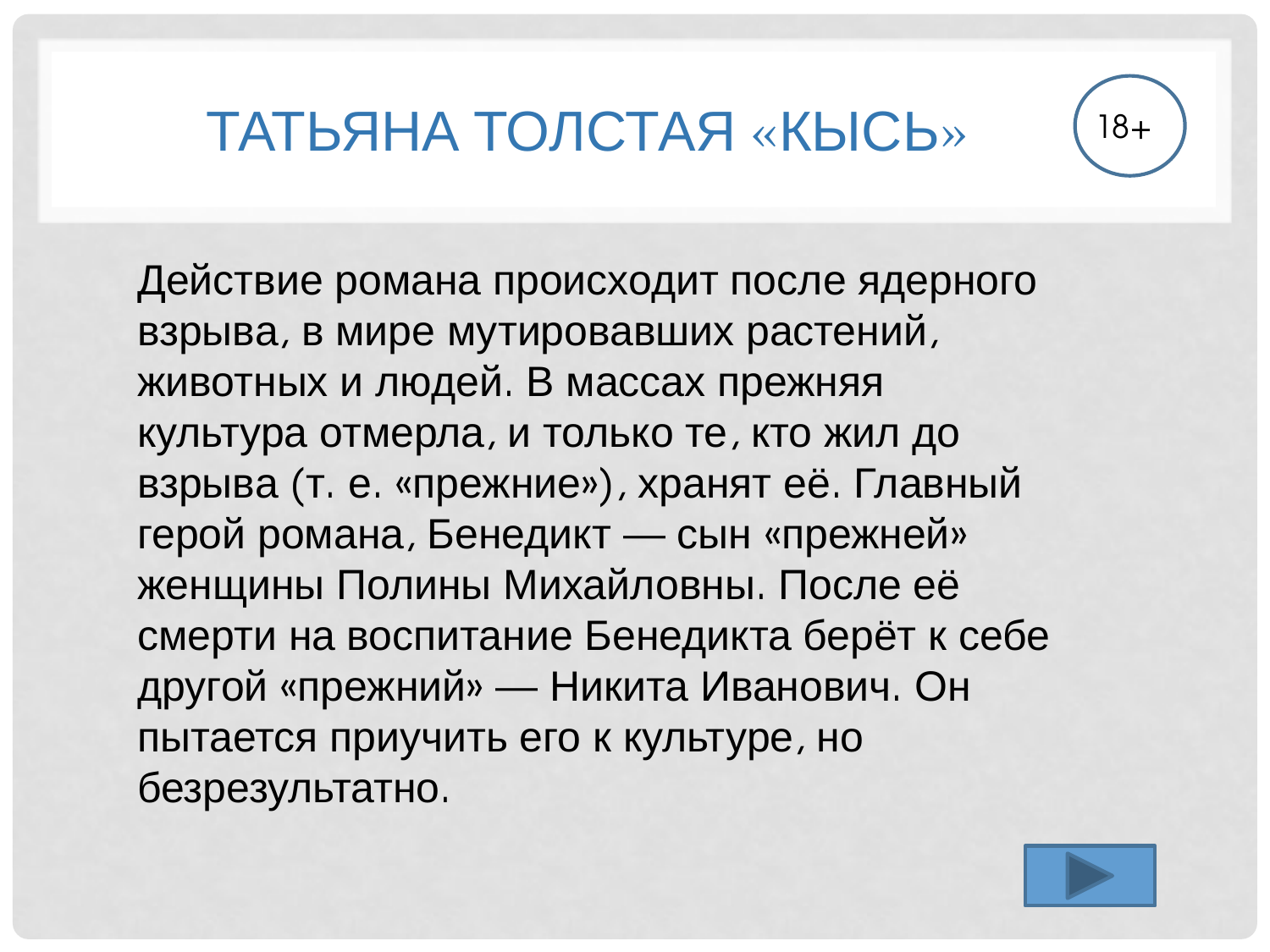

# Татьяна Толстая «Кысь»

18+
Действие романа происходит после ядерного взрыва, в мире мутировавших растений, животных и людей. В массах прежняя культура отмерла, и только те, кто жил до взрыва (т. е. «прежние»), хранят её. Главный герой романа, Бенедикт — сын «прежней» женщины Полины Михайловны. После её смерти на воспитание Бенедикта берёт к себе другой «прежний» — Никита Иванович. Он пытается приучить его к культуре, но безрезультатно.